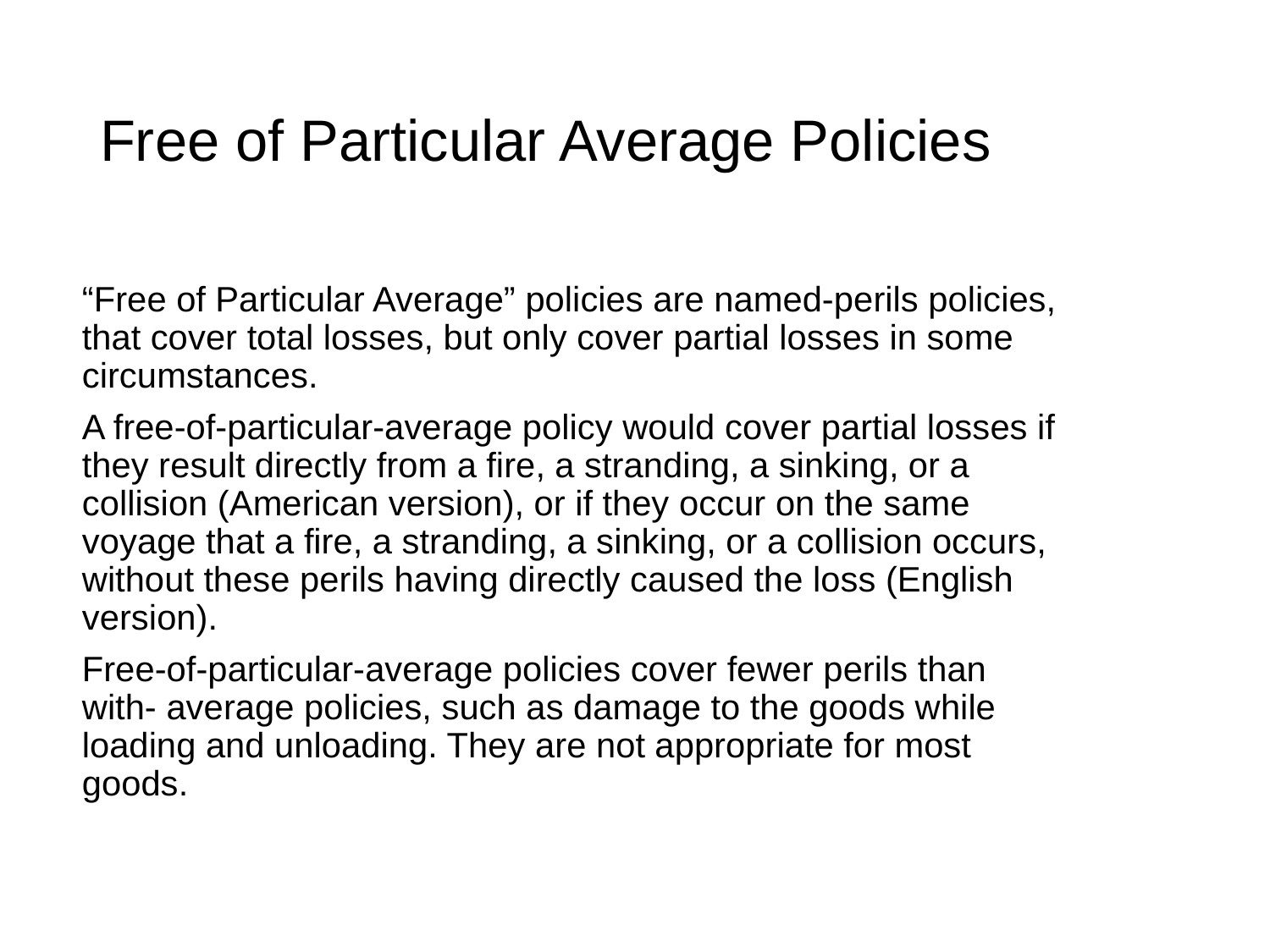

# Free of Particular Average Policies
“Free of Particular Average” policies are named-perils policies, that cover total losses, but only cover partial losses in some circumstances.
A free-of-particular-average policy would cover partial losses if they result directly from a fire, a stranding, a sinking, or a collision (American version), or if they occur on the same voyage that a fire, a stranding, a sinking, or a collision occurs, without these perils having directly caused the loss (English version).
Free-of-particular-average policies cover fewer perils than with- average policies, such as damage to the goods while loading and unloading. They are not appropriate for most goods.